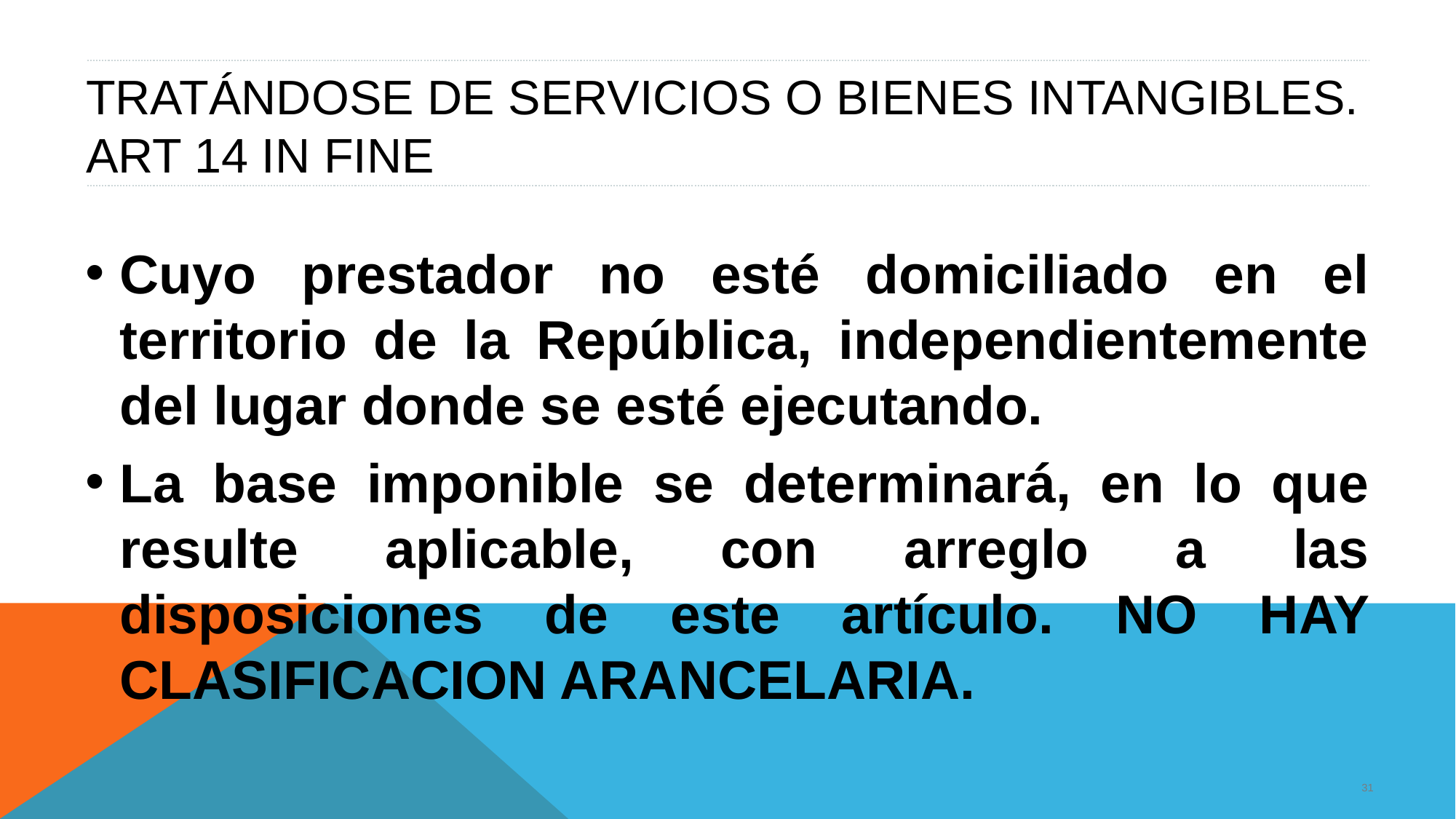

# TRATÁNDOSE DE SERVICIOS O BIENES INTANGIBLES. Art 14 in fine
Cuyo prestador no esté domiciliado en el territorio de la República, independientemente del lugar donde se esté ejecutando.
La base imponible se determinará, en lo que resulte aplicable, con arreglo a las disposiciones de este artículo. NO HAY CLASIFICACION ARANCELARIA.